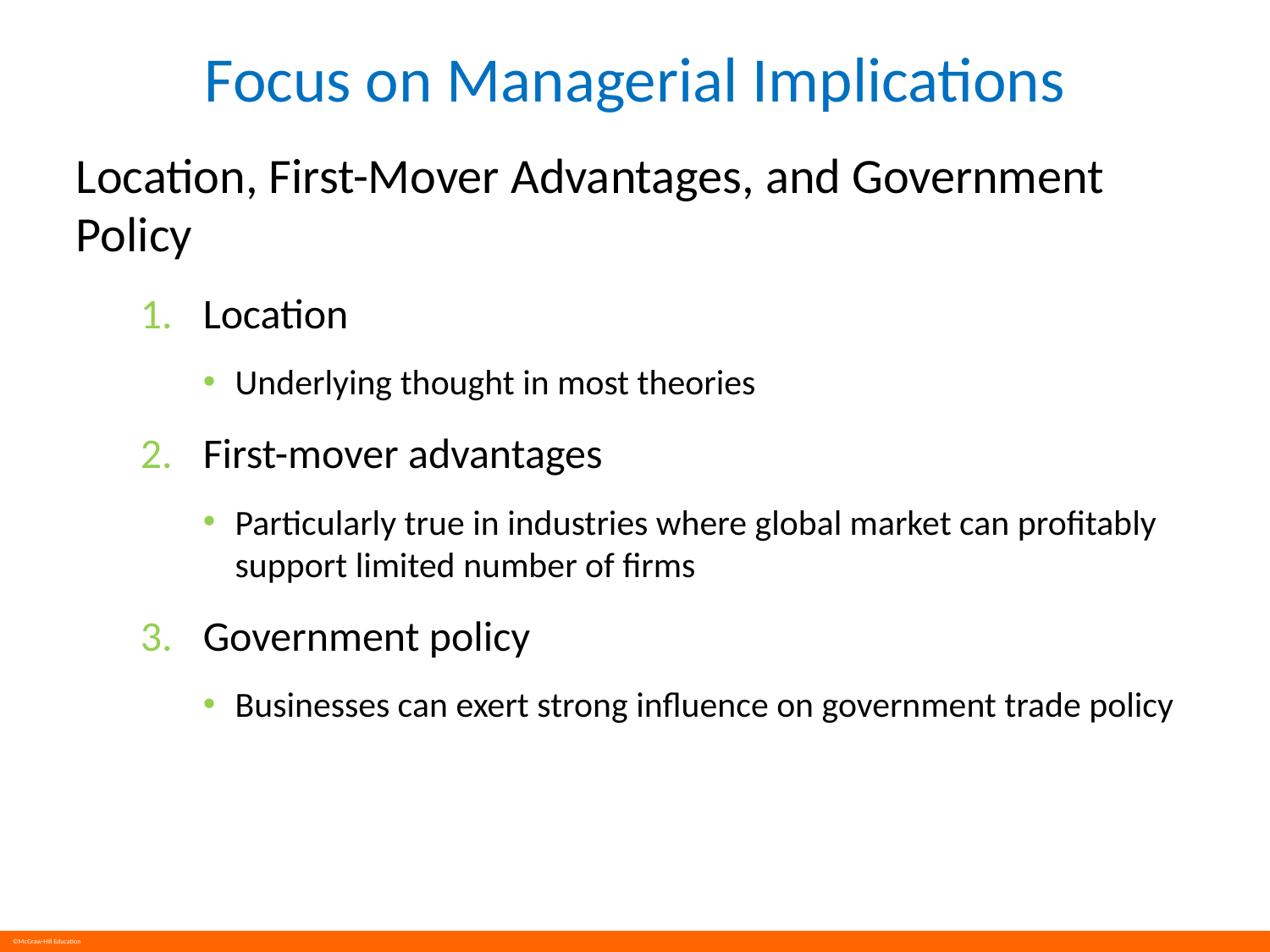

# Focus on Managerial Implications
Location, First-Mover Advantages, and Government Policy
Location
Underlying thought in most theories
First-mover advantages
Particularly true in industries where global market can profitably support limited number of firms
Government policy
Businesses can exert strong influence on government trade policy